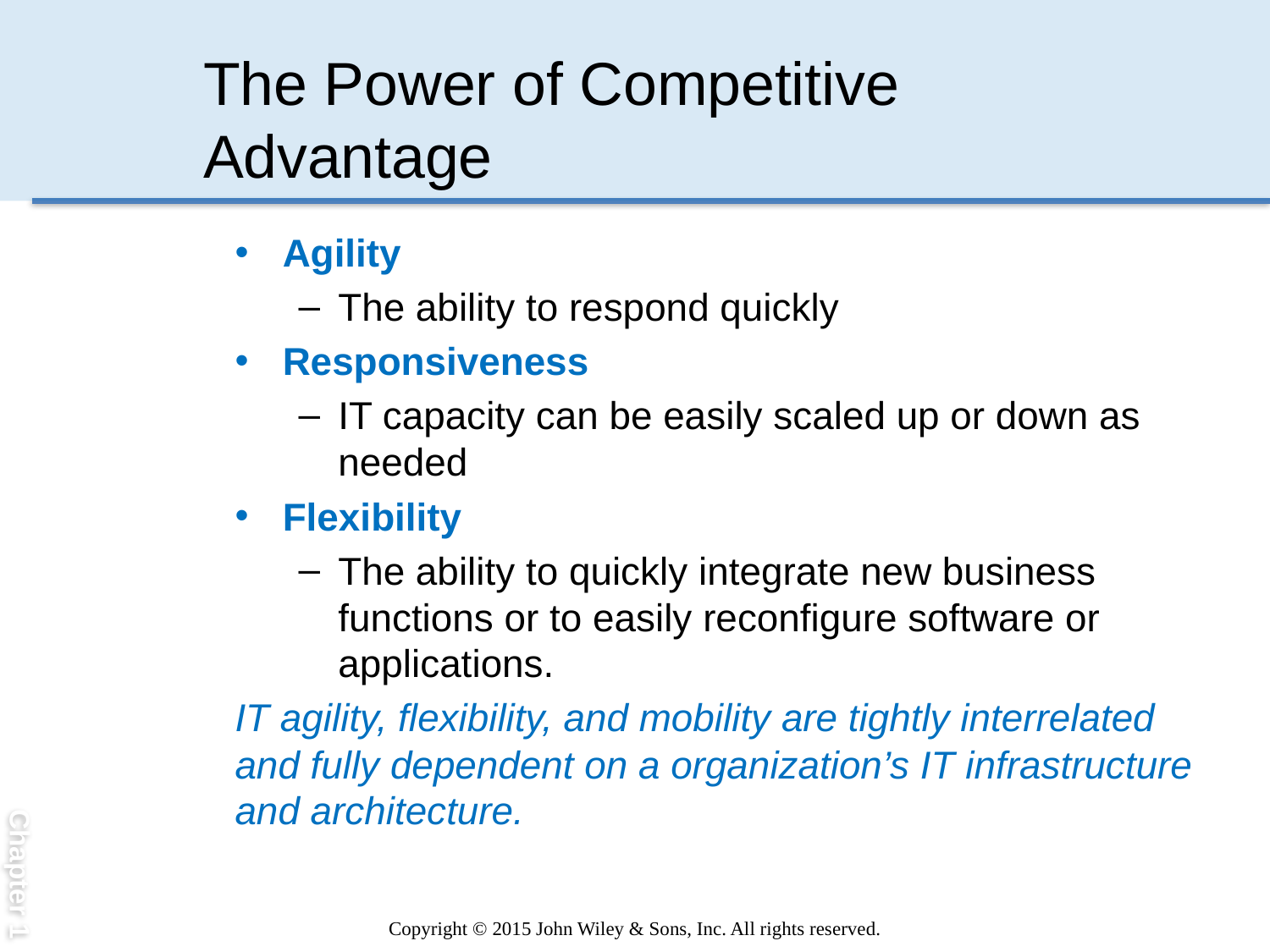

Chapter 1
# The Power of Competitive Advantage
Agility
The ability to respond quickly
Responsiveness
IT capacity can be easily scaled up or down as needed
Flexibility
The ability to quickly integrate new business functions or to easily reconfigure software or applications.
IT agility, flexibility, and mobility are tightly interrelated and fully dependent on a organization’s IT infrastructure and architecture.